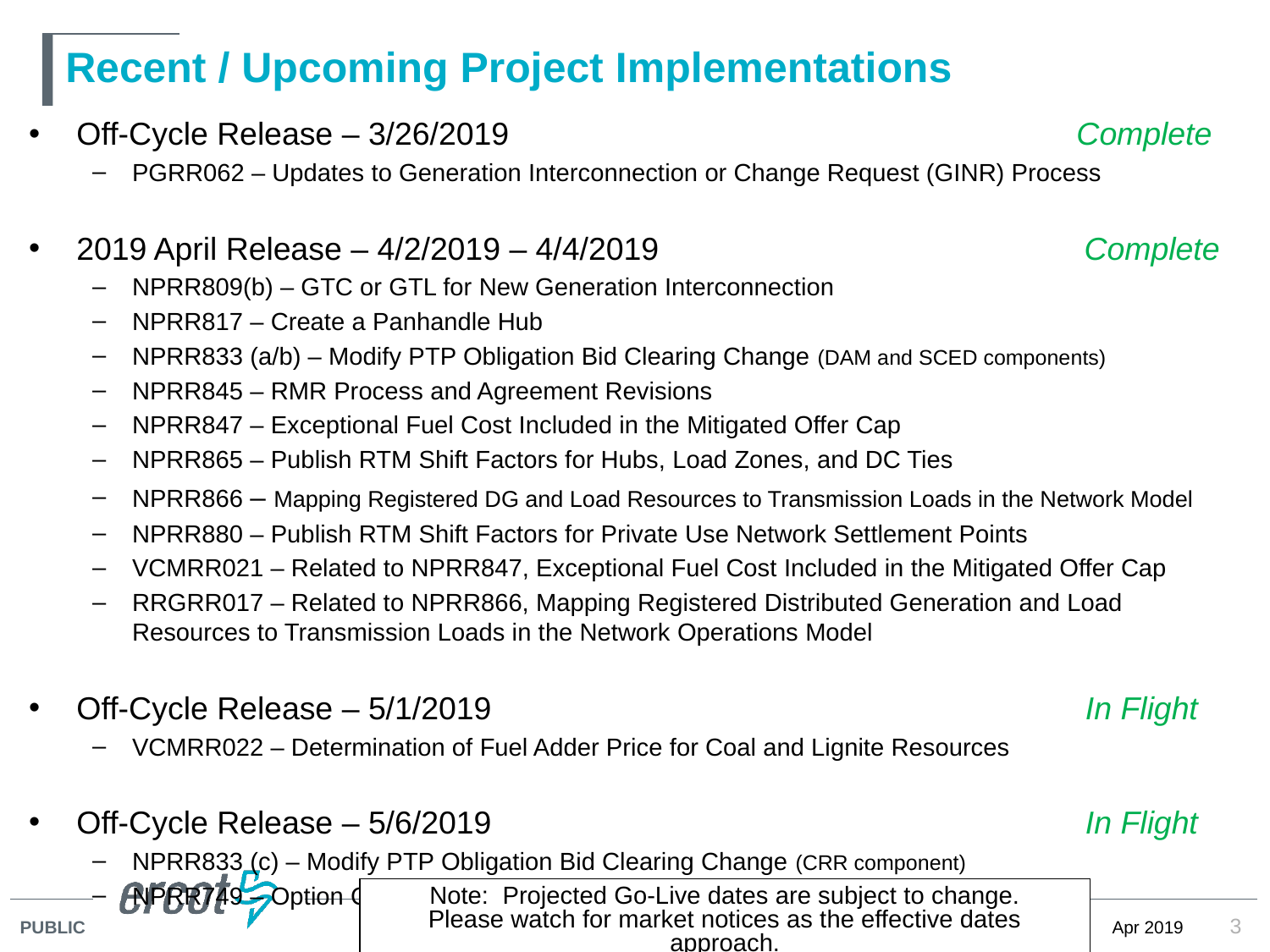

# Recent / Upcoming Project Implementations
Off-Cycle Release – 3/26/2019	Complete
PGRR062 – Updates to Generation Interconnection or Change Request (GINR) Process

2019 April Release – 4/2/2019 – 4/4/2019 	 Complete
NPRR809(b) – GTC or GTL for New Generation Interconnection
NPRR817 – Create a Panhandle Hub
NPRR833 (a/b) – Modify PTP Obligation Bid Clearing Change (DAM and SCED components)
NPRR845 – RMR Process and Agreement Revisions
NPRR847 – Exceptional Fuel Cost Included in the Mitigated Offer Cap
NPRR865 – Publish RTM Shift Factors for Hubs, Load Zones, and DC Ties
NPRR866 – Mapping Registered DG and Load Resources to Transmission Loads in the Network Model
NPRR880 – Publish RTM Shift Factors for Private Use Network Settlement Points
VCMRR021 – Related to NPRR847, Exceptional Fuel Cost Included in the Mitigated Offer Cap
RRGRR017 – Related to NPRR866, Mapping Registered Distributed Generation and Load Resources to Transmission Loads in the Network Operations Model

Off-Cycle Release – 5/1/2019	 In Flight
VCMRR022 – Determination of Fuel Adder Price for Coal and Lignite Resources

Off-Cycle Release – 5/6/2019	 In Flight
NPRR833 (c) – Modify PTP Obligation Bid Clearing Change (CRR component)
NPRR749 – Option Cost for Outstanding CRRs
Note:  Projected Go-Live dates are subject to change.
Please watch for market notices as the effective dates approach.
3